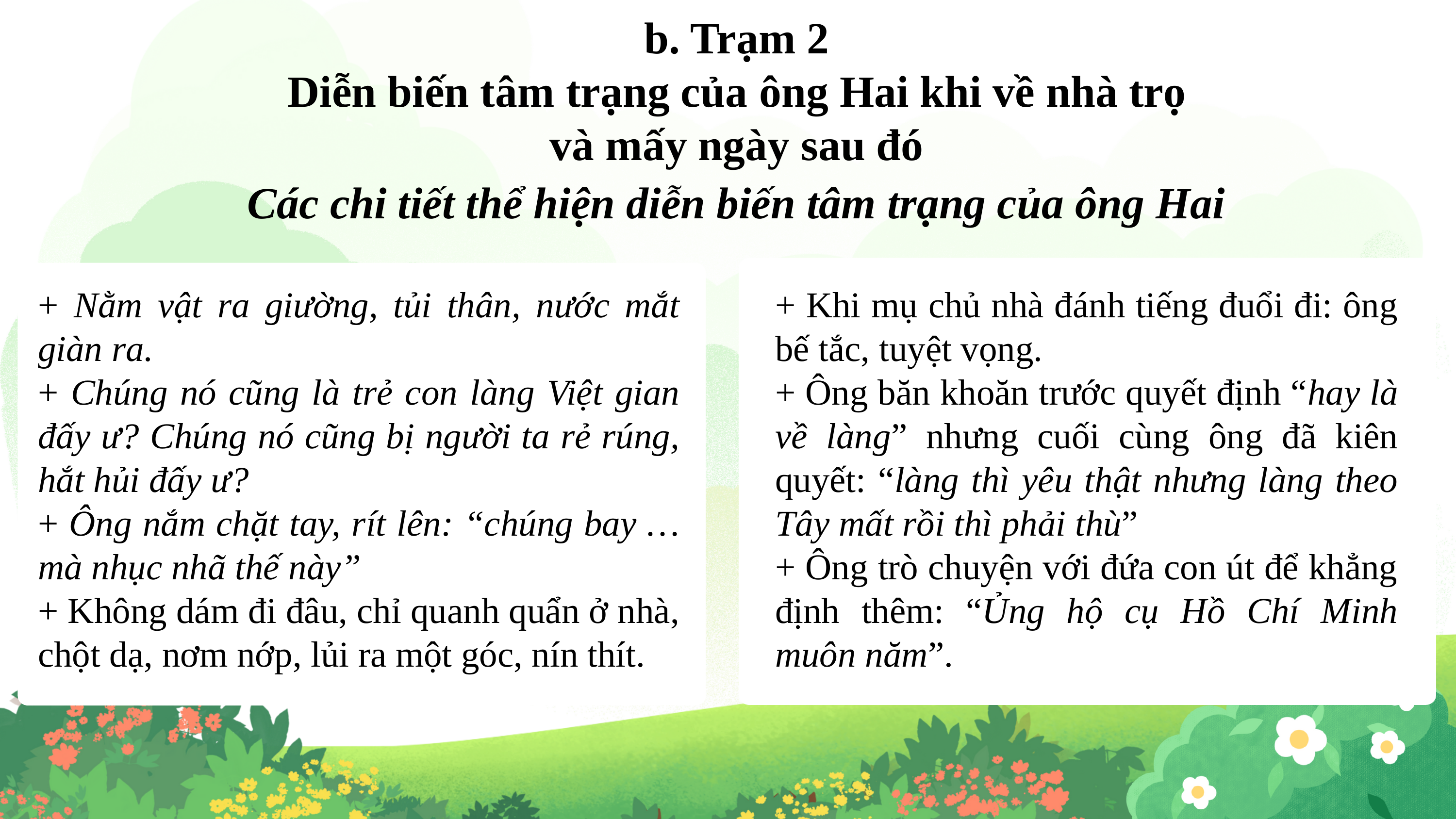

b. Trạm 2
Diễn biến tâm trạng của ông Hai khi về nhà trọ và mấy ngày sau đó
Các chi tiết thể hiện diễn biến tâm trạng của ông Hai

+ Nằm vật ra giường, tủi thân, nước mắt giàn ra.
+ Chúng nó cũng là trẻ con làng Việt gian đấy ư? Chúng nó cũng bị người ta rẻ rúng, hắt hủi đấy ư?
+ Ông nắm chặt tay, rít lên: “chúng bay … mà nhục nhã thế này”
+ Không dám đi đâu, chỉ quanh quẩn ở nhà, chột dạ, nơm nớp, lủi ra một góc, nín thít.
+ Khi mụ chủ nhà đánh tiếng đuổi đi: ông bế tắc, tuyệt vọng.
+ Ông băn khoăn trước quyết định “hay là về làng” nhưng cuối cùng ông đã kiên quyết: “làng thì yêu thật nhưng làng theo Tây mất rồi thì phải thù”
+ Ông trò chuyện với đứa con út để khẳng định thêm: “Ủng hộ cụ Hồ Chí Minh muôn năm”.